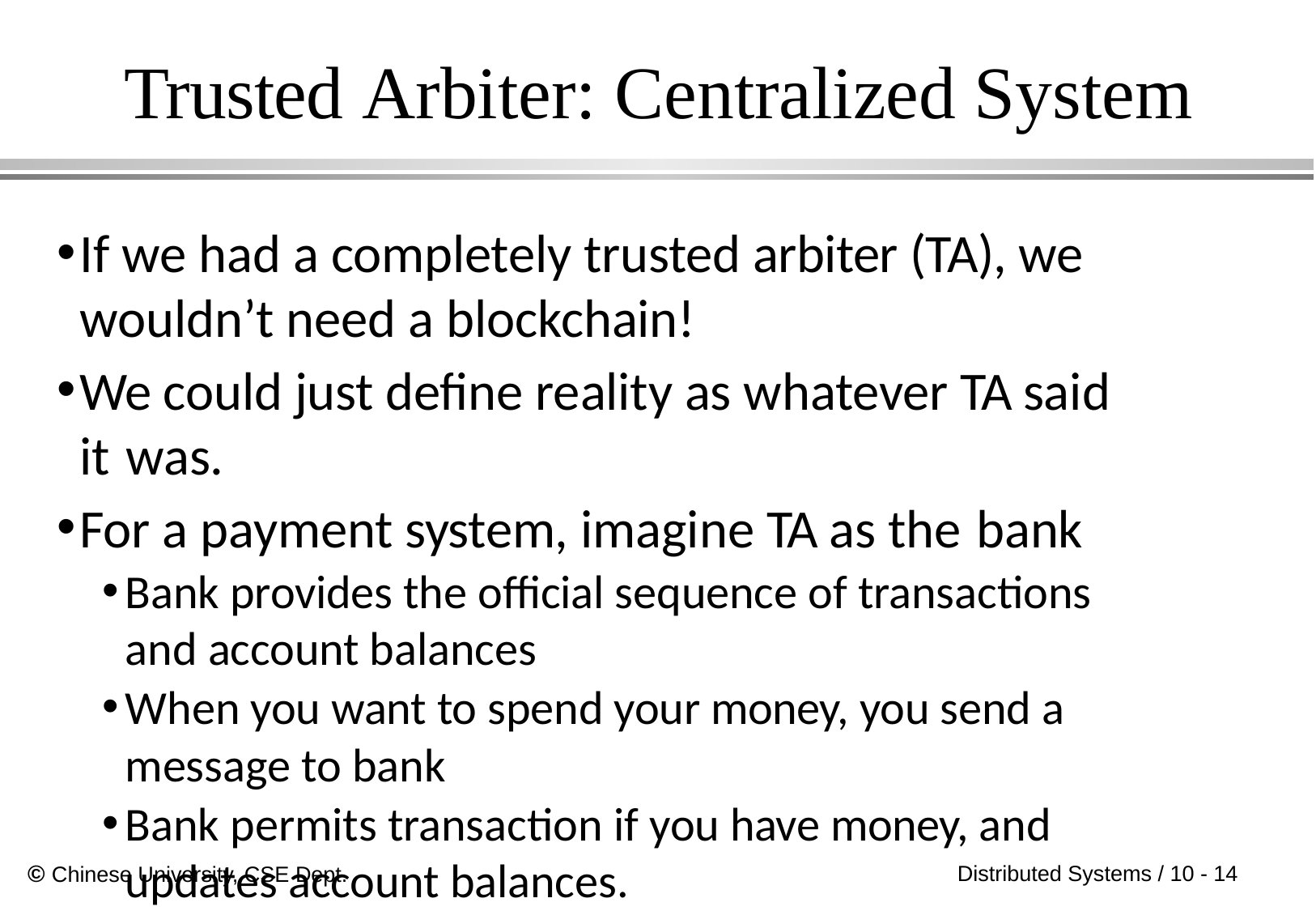

# Trusted Arbiter: Centralized System
If we had a completely trusted arbiter (TA), we wouldn’t need a blockchain!
We could just define reality as whatever TA said it was.
For a payment system, imagine TA as the bank
Bank provides the official sequence of transactions and account balances
When you want to spend your money, you send a message to bank
Bank permits transaction if you have money, and updates account balances.